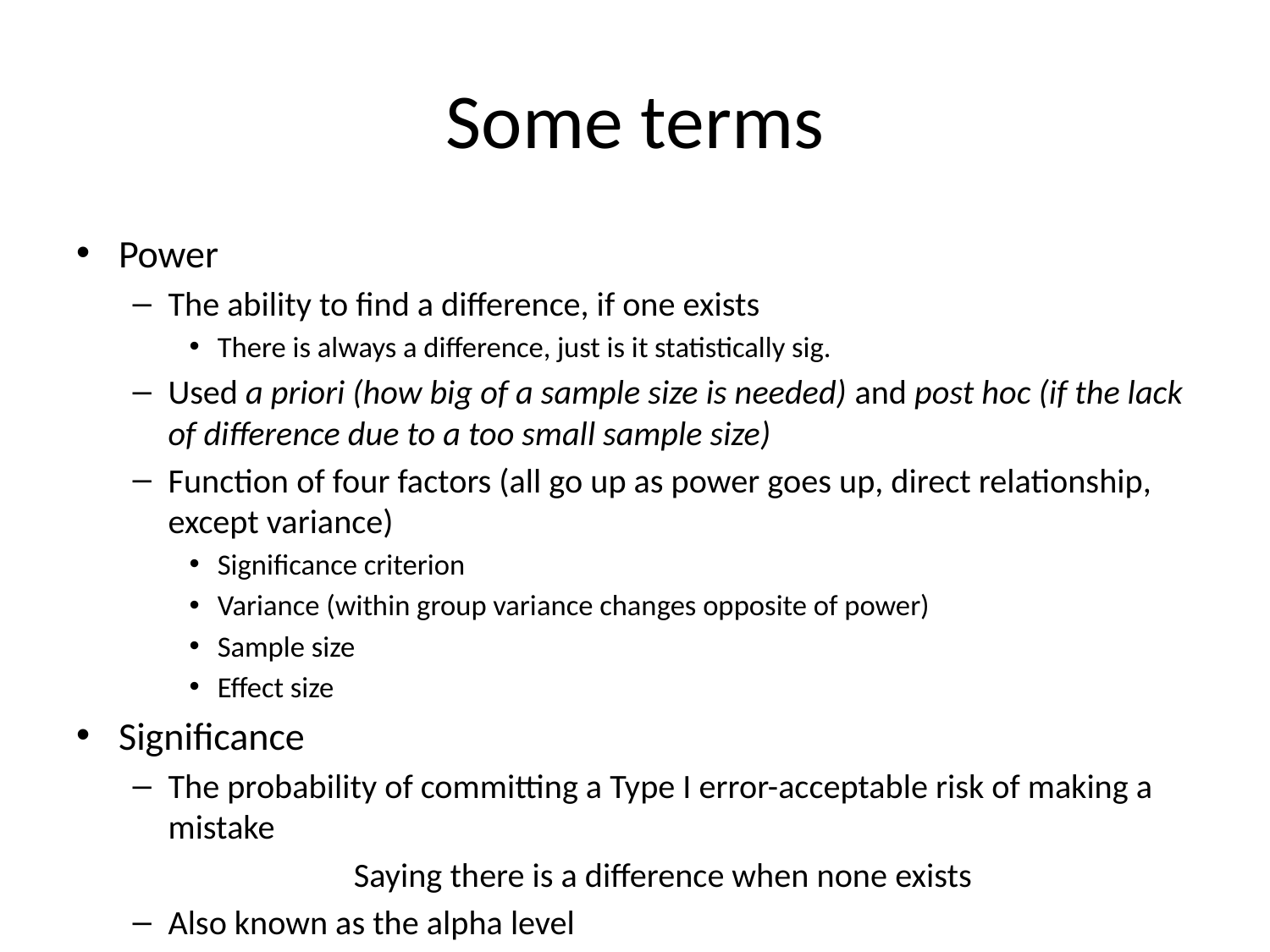

# Some terms
Power
The ability to find a difference, if one exists
There is always a difference, just is it statistically sig.
Used a priori (how big of a sample size is needed) and post hoc (if the lack of difference due to a too small sample size)
Function of four factors (all go up as power goes up, direct relationship, except variance)
Significance criterion
Variance (within group variance changes opposite of power)
Sample size
Effect size
Significance
The probability of committing a Type I error-acceptable risk of making a mistake
Saying there is a difference when none exists
Also known as the alpha level